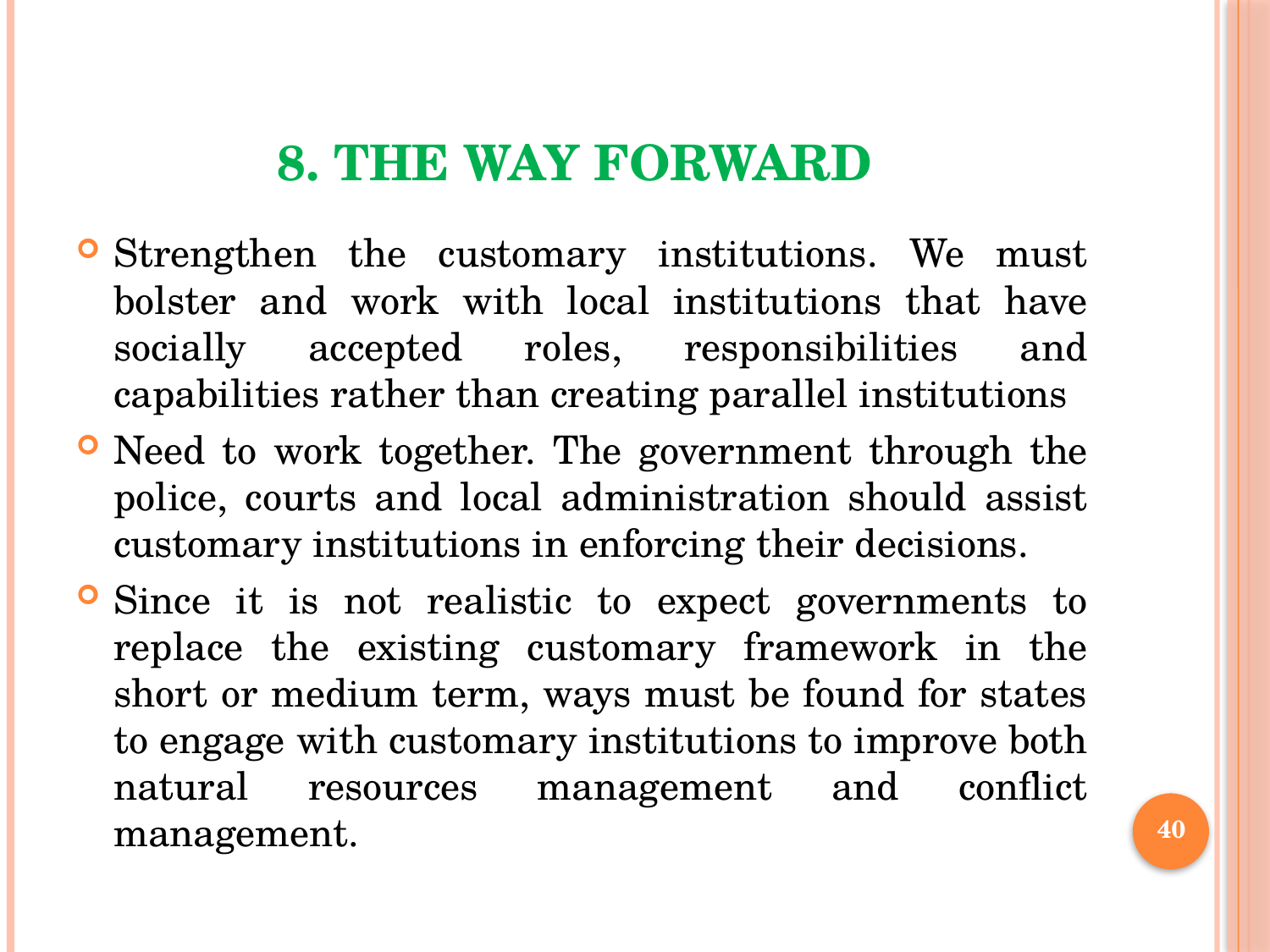

# 8. The Way Forward
Strengthen the customary institutions. We must bolster and work with local institutions that have socially accepted roles, responsibilities and capabilities rather than creating parallel institutions
Need to work together. The government through the police, courts and local administration should assist customary institutions in enforcing their decisions.
Since it is not realistic to expect governments to replace the existing customary framework in the short or medium term, ways must be found for states to engage with customary institutions to improve both natural resources management and conflict management.

40